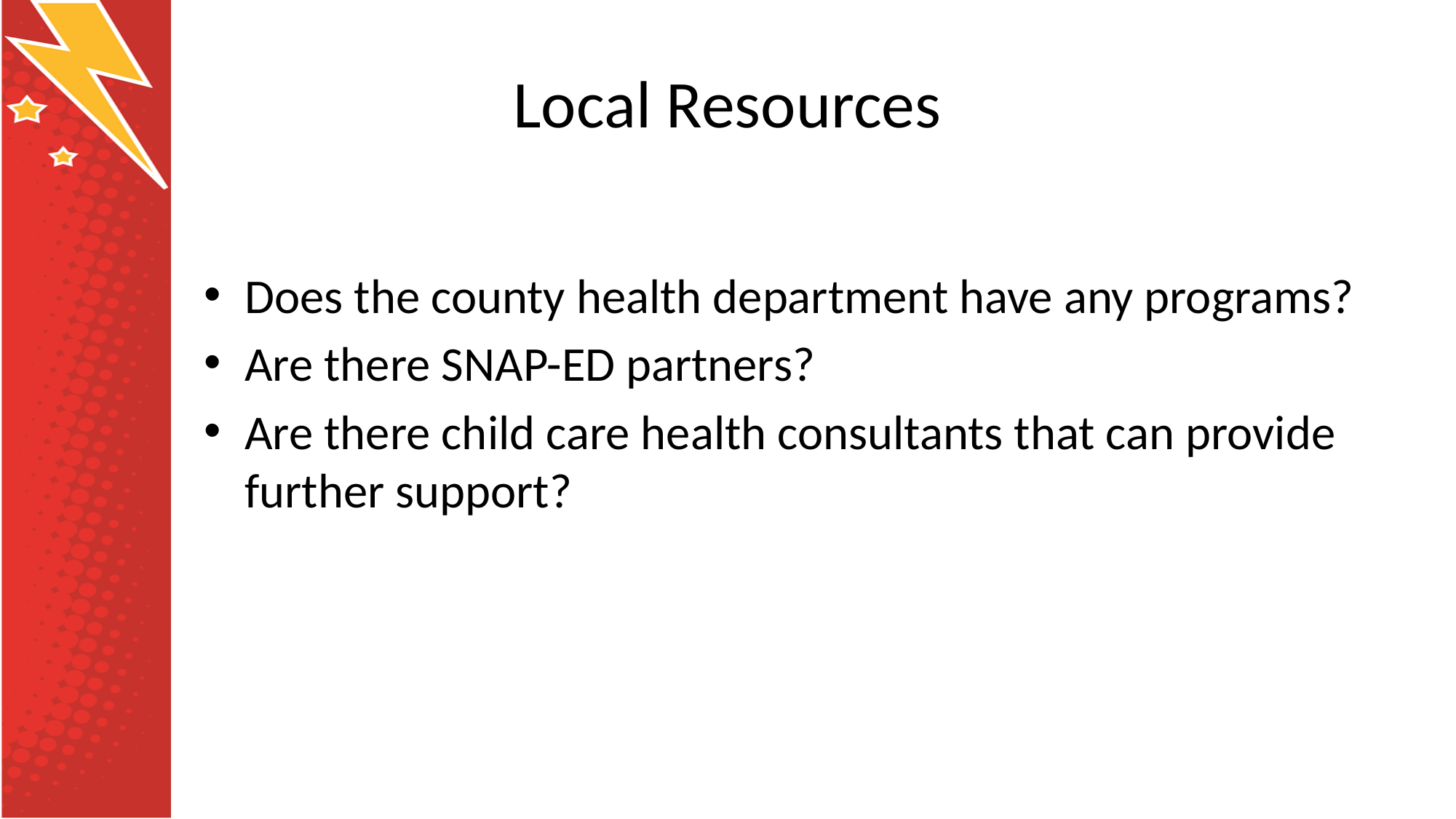

# Local Resources

Does the county health department have any programs?
Are there SNAP-ED partners?
Are there child care health consultants that can provide further support?